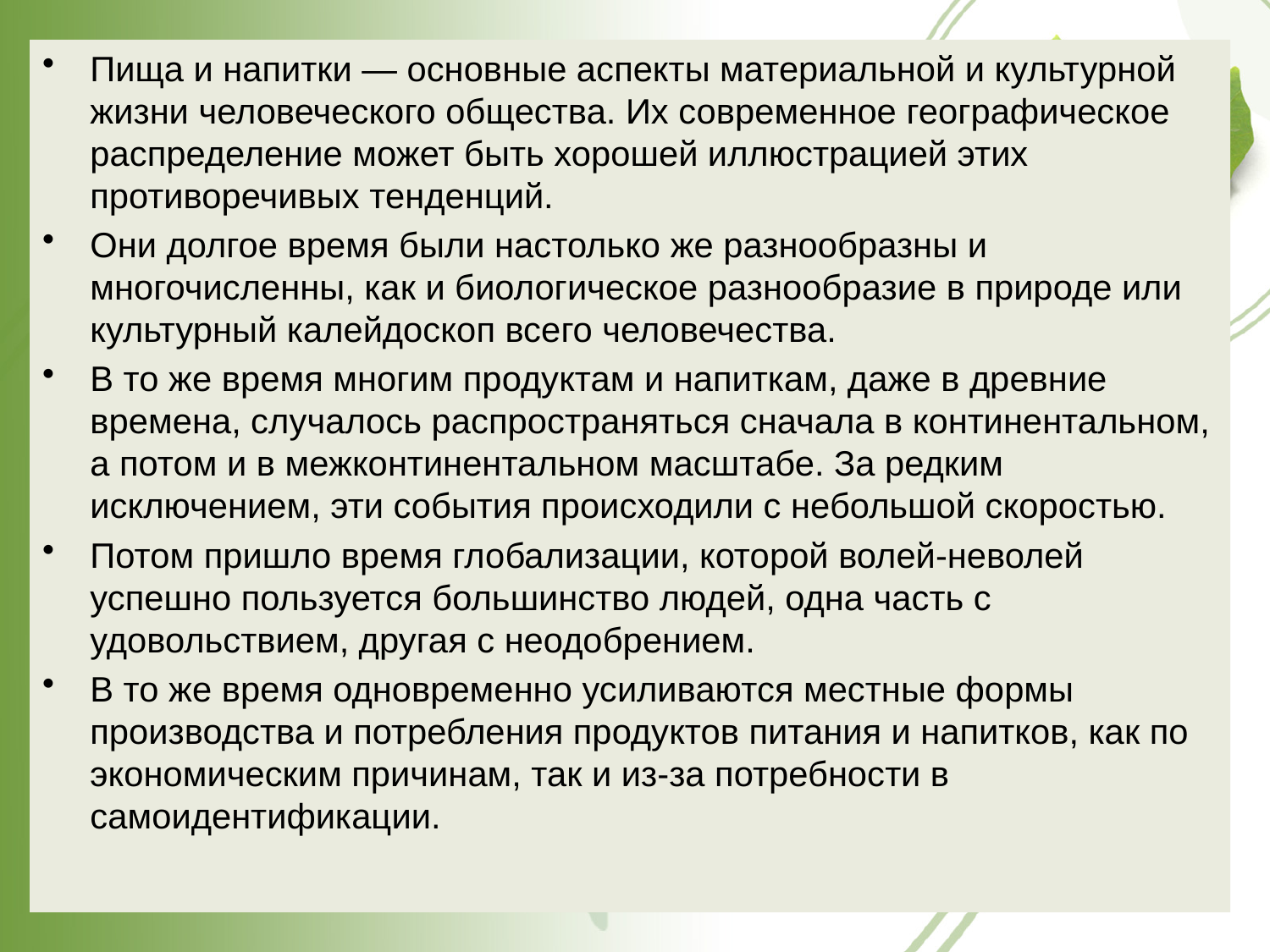

Пища и напитки — основные аспекты материальной и культурной жизни человеческого общества. Их современное географическое распределение может быть хорошей иллюстрацией этих противоречивых тенденций.
Они долгое время были настолько же разнообразны и многочисленны, как и биологическое разнообразие в природе или культурный калейдоскоп всего человечества.
В то же время многим продуктам и напиткам, даже в древние времена, случалось распространяться сначала в континентальном, а потом и в межконтинентальном масштабе. За редким исключением, эти события происходили с небольшой скоростью.
Потом пришло время глобализации, которой волей-неволей успешно пользуется большинство людей, одна часть с удовольствием, другая с неодобрением.
В то же время одновременно усиливаются местные формы производства и потребления продуктов питания и напитков, как по экономическим причинам, так и из-за потребности в самоидентификации.